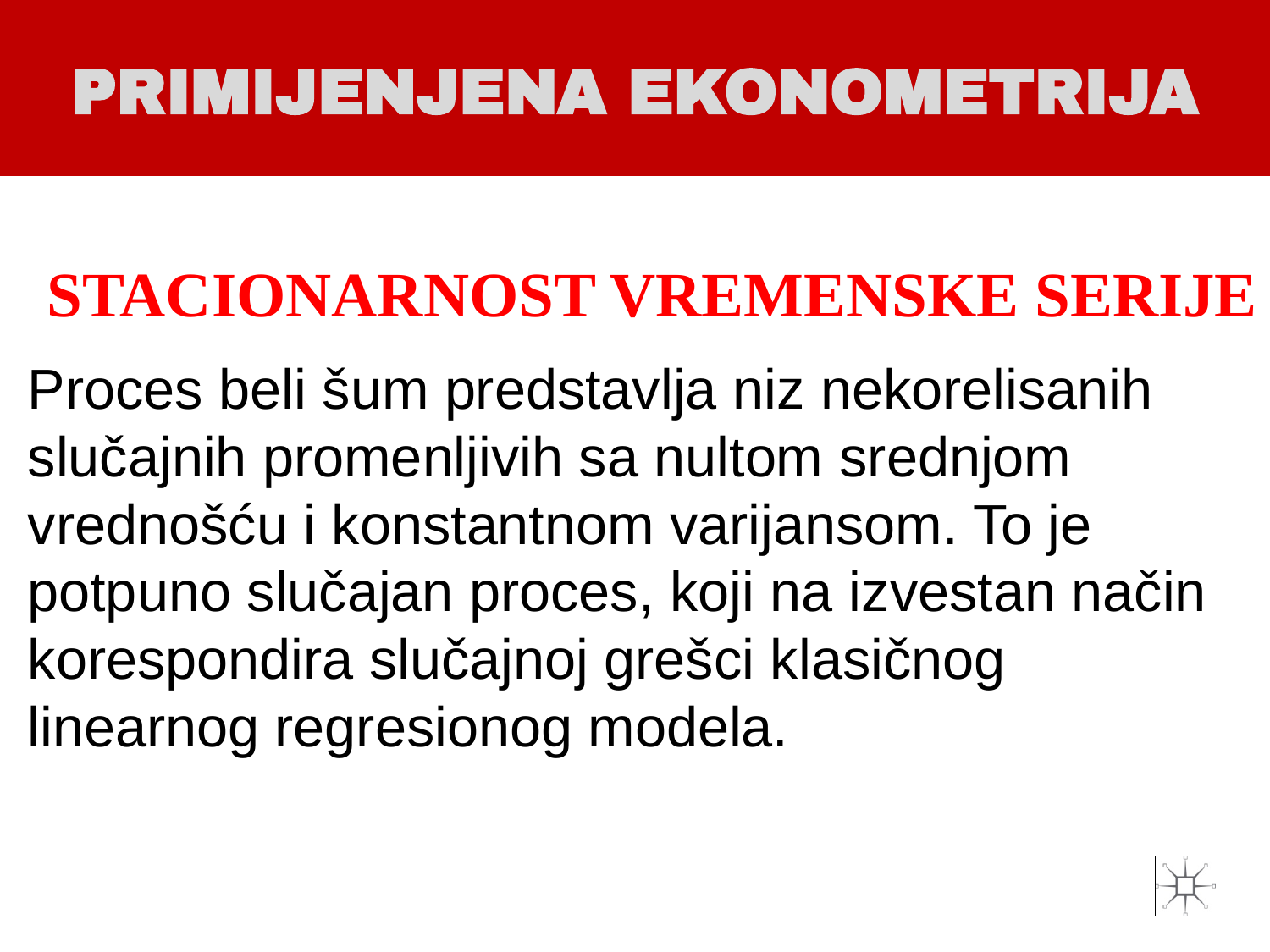

PRIMIJENJENA EKONOMETRIJA
# STACIONARNOST VREMENSKE SERIJE
Proces beli šum predstavlja niz nekorelisanih slučajnih promenljivih sa nultom srednjom vrednošću i konstantnom varijansom. To je potpuno slučajan proces, koji na izvestan način korespondira slučajnoj grešci klasičnog linearnog regresionog modela.